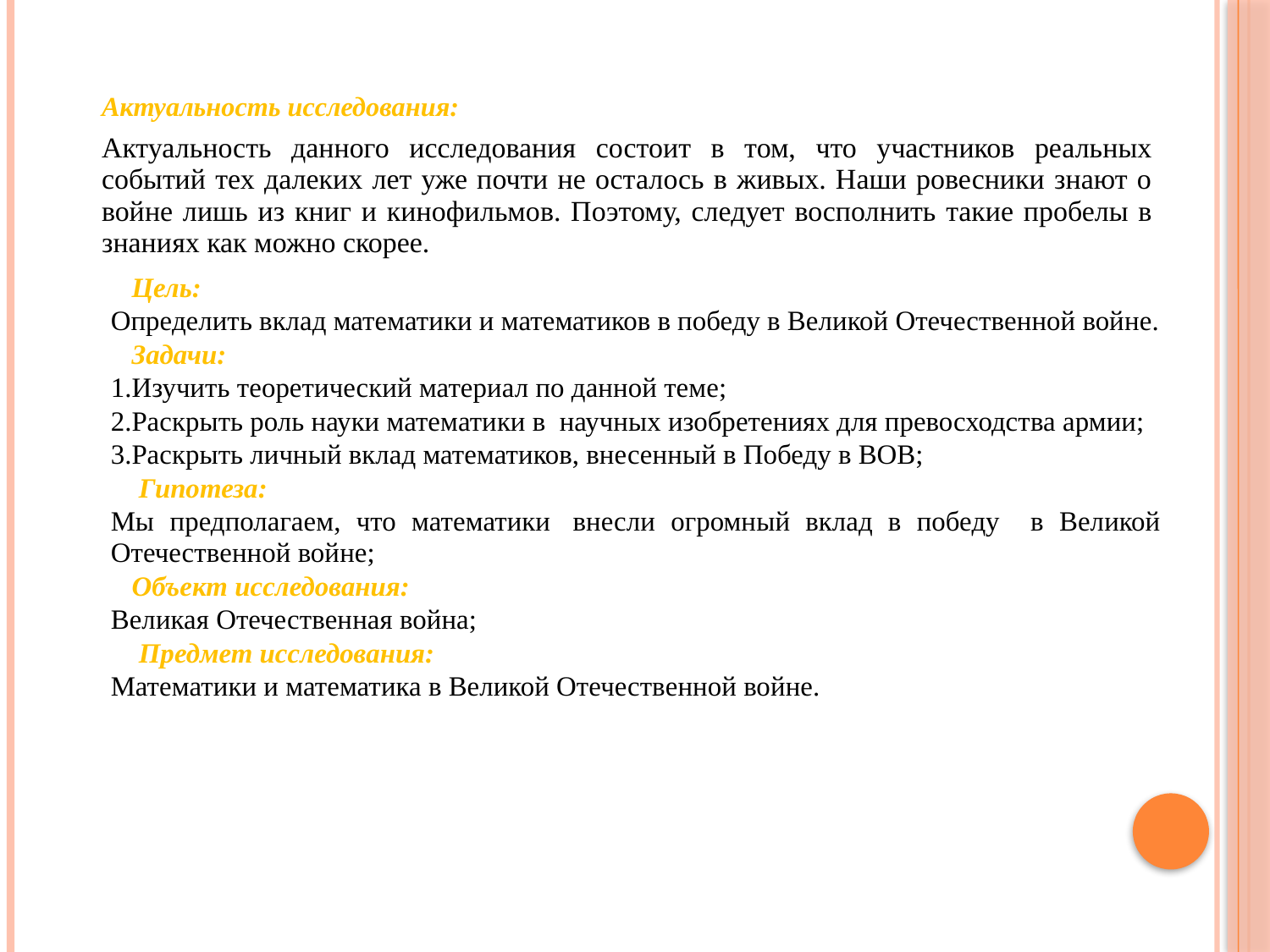

Актуальность исследования:
Актуальность данного исследования состоит в том, что участников реальных событий тех далеких лет уже почти не осталось в живых. Наши ровесники знают о войне лишь из книг и кинофильмов. Поэтому, следует восполнить такие пробелы в знаниях как можно скорее.

   Цель:
Определить вклад математики и математиков в победу в Великой Отечественной войне.
   Задачи:
1.Изучить теоретический материал по данной теме;
2.Раскрыть роль науки математики в  научных изобретениях для превосходства армии;
3.Раскрыть личный вклад математиков, внесенный в Победу в ВОВ;
    Гипотеза:
Мы предполагаем, что математики  внесли огромный вклад в победу  в Великой Отечественной войне;
   Объект исследования:
Великая Отечественная война;
    Предмет исследования:
Математики и математика в Великой Отечественной войне.